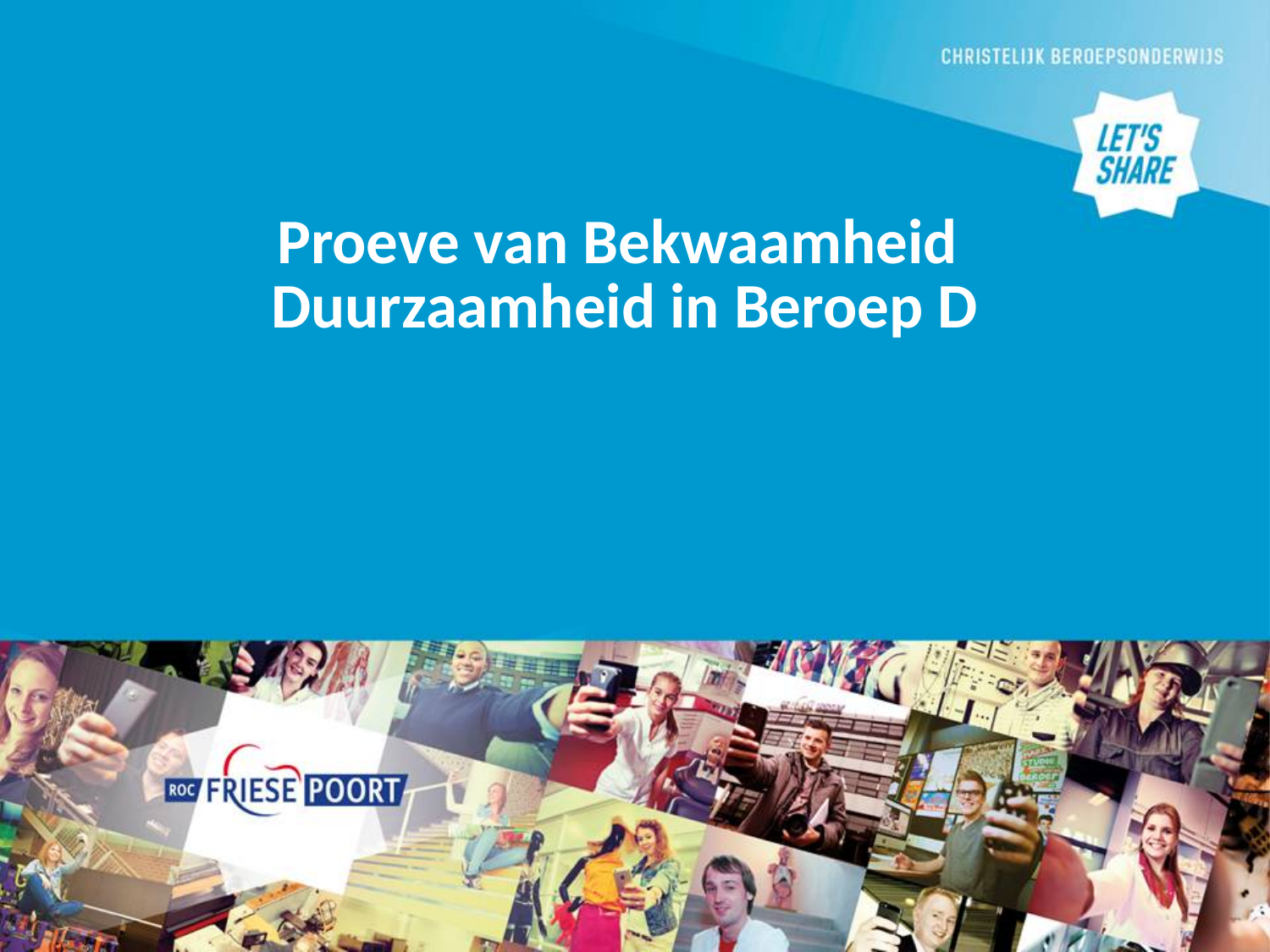

# Proeve van Bekwaamheid  Duurzaamheid in Beroep D